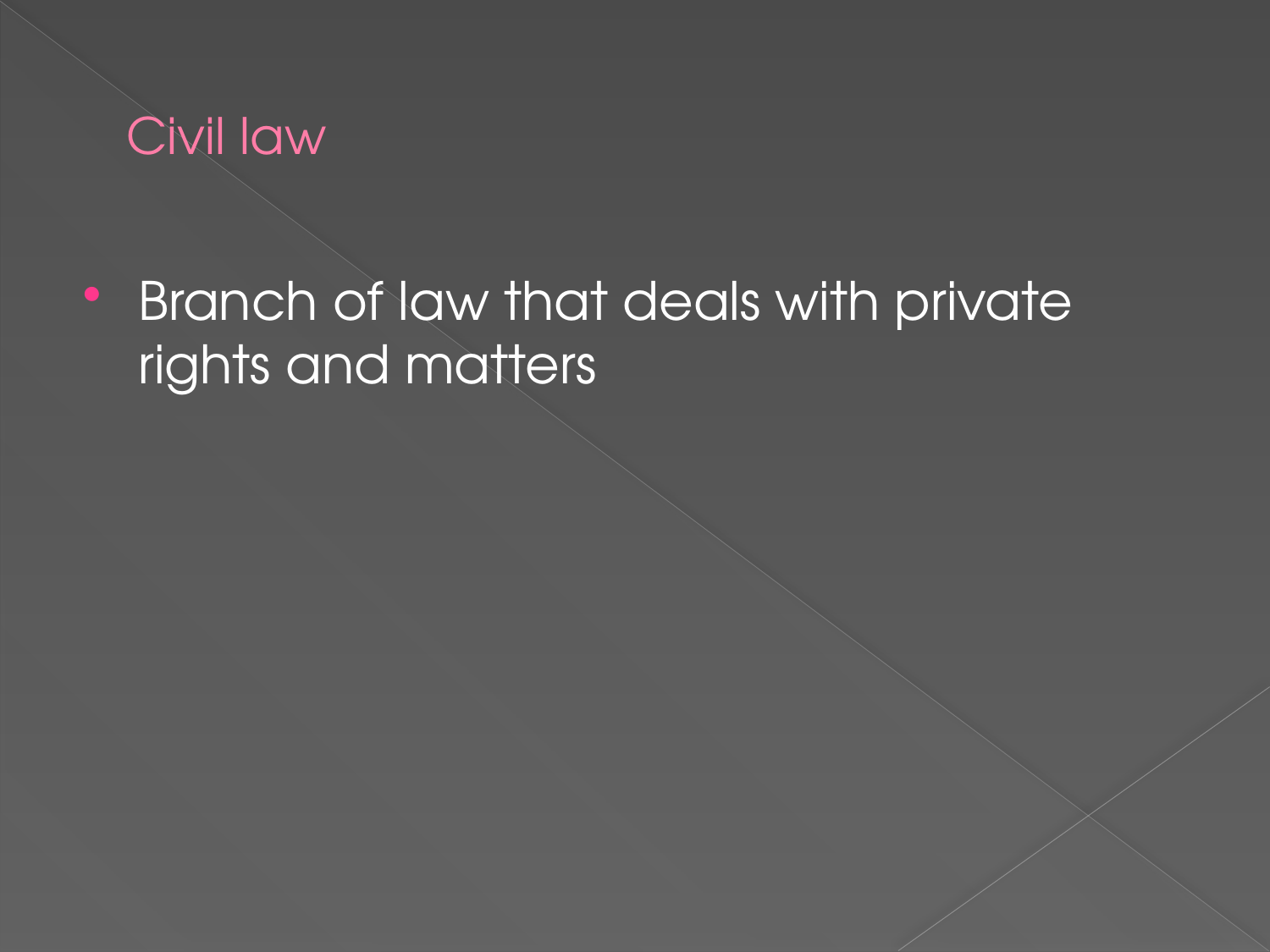

# Civil law
Branch of law that deals with private rights and matters